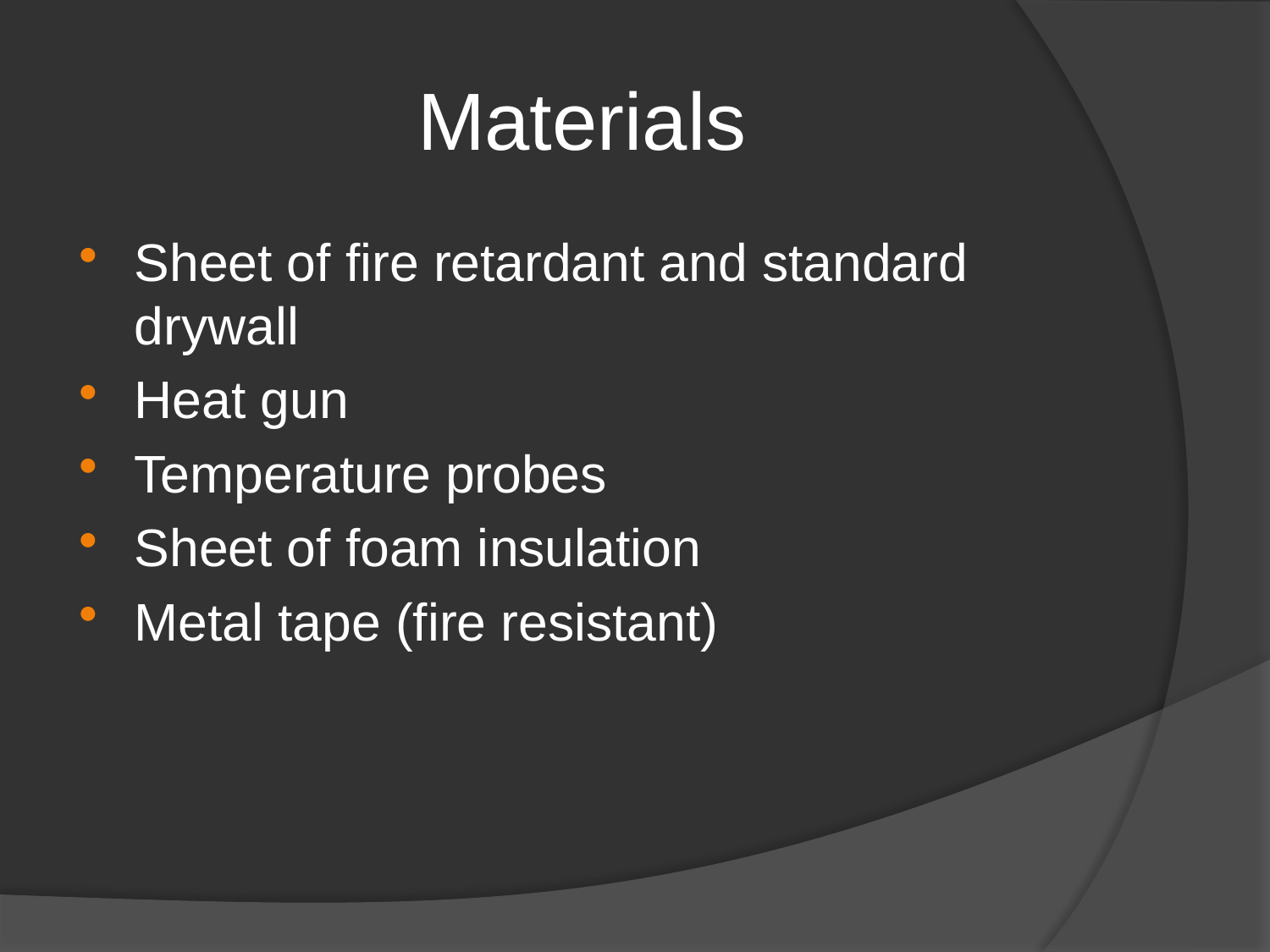

# Materials
Sheet of fire retardant and standard drywall
Heat gun
Temperature probes
Sheet of foam insulation
Metal tape (fire resistant)